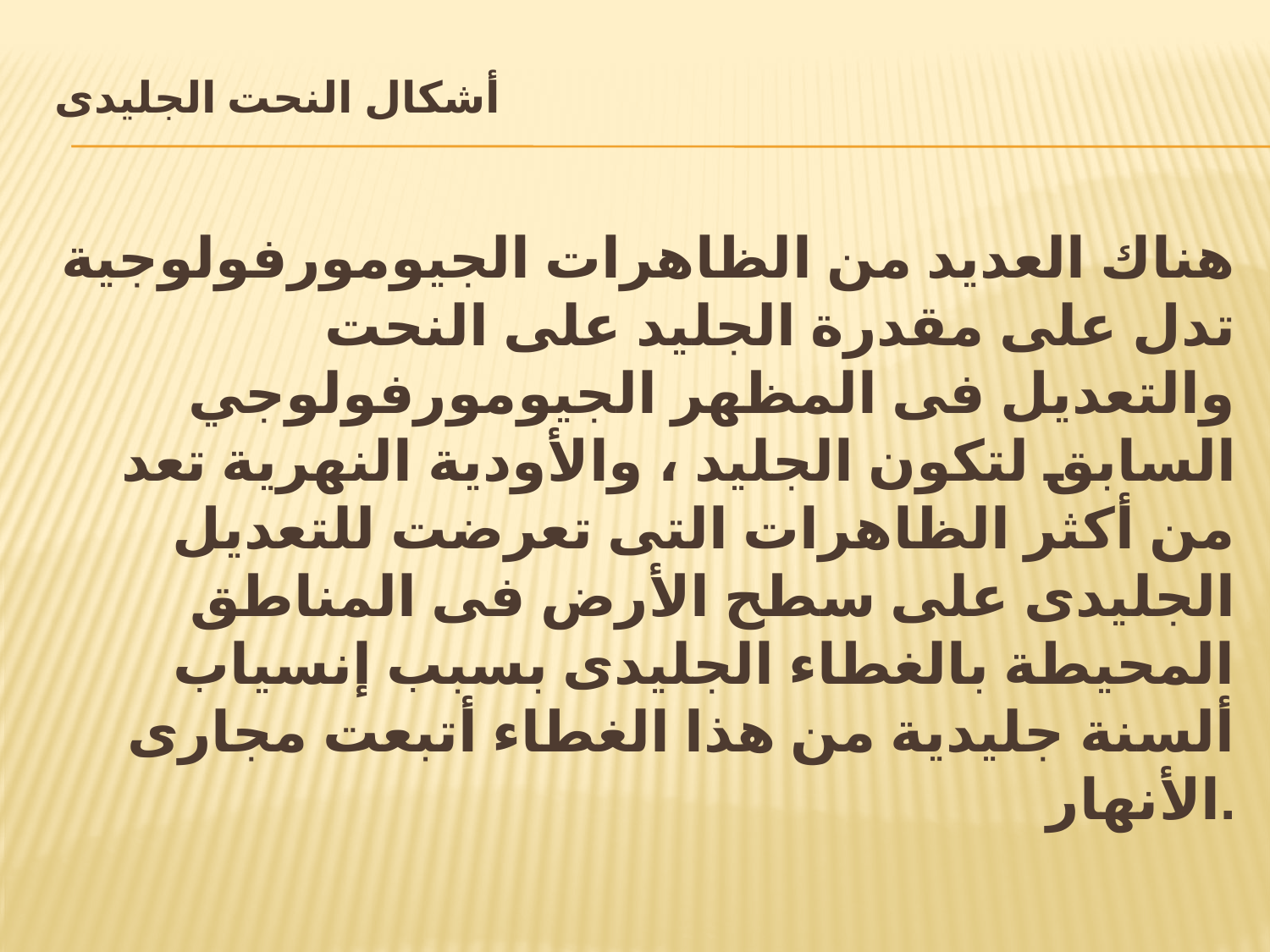

# أشكال النحت الجليدى
هناك العديد من الظاهرات الجيومورفولوجية تدل على مقدرة الجليد على النحت والتعديل فى المظهر الجيومورفولوجي السابق لتكون الجليد ، والأودية النهرية تعد من أكثر الظاهرات التى تعرضت للتعديل الجليدى على سطح الأرض فى المناطق المحيطة بالغطاء الجليدى بسبب إنسياب ألسنة جليدية من هذا الغطاء أتبعت مجارى الأنهار.